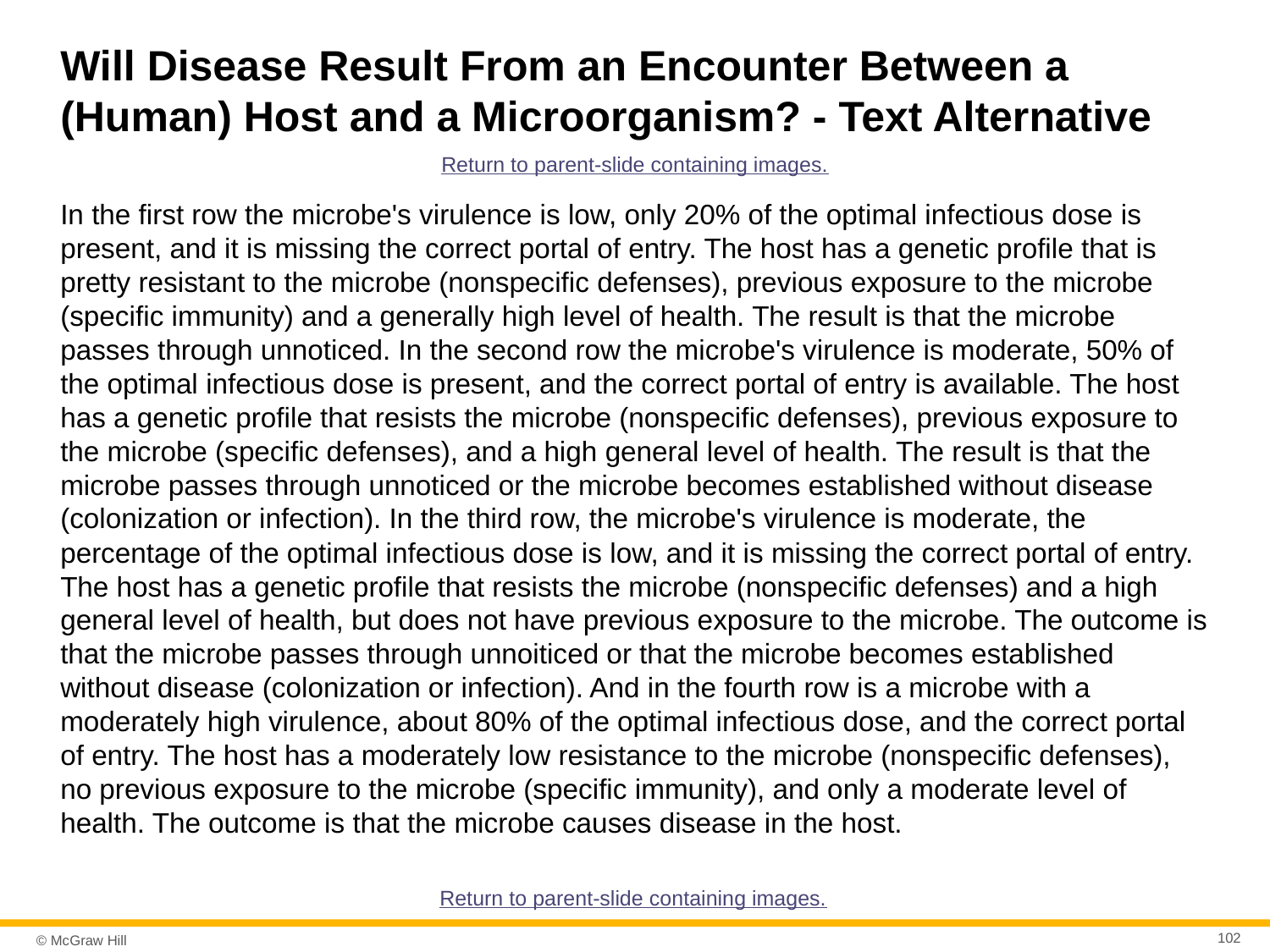

# Will Disease Result From an Encounter Between a (Human) Host and a Microorganism? - Text Alternative
Return to parent-slide containing images.
In the first row the microbe's virulence is low, only 20% of the optimal infectious dose is present, and it is missing the correct portal of entry. The host has a genetic profile that is pretty resistant to the microbe (nonspecific defenses), previous exposure to the microbe (specific immunity) and a generally high level of health. The result is that the microbe passes through unnoticed. In the second row the microbe's virulence is moderate, 50% of the optimal infectious dose is present, and the correct portal of entry is available. The host has a genetic profile that resists the microbe (nonspecific defenses), previous exposure to the microbe (specific defenses), and a high general level of health. The result is that the microbe passes through unnoticed or the microbe becomes established without disease (colonization or infection). In the third row, the microbe's virulence is moderate, the percentage of the optimal infectious dose is low, and it is missing the correct portal of entry. The host has a genetic profile that resists the microbe (nonspecific defenses) and a high general level of health, but does not have previous exposure to the microbe. The outcome is that the microbe passes through unnoiticed or that the microbe becomes established without disease (colonization or infection). And in the fourth row is a microbe with a moderately high virulence, about 80% of the optimal infectious dose, and the correct portal of entry. The host has a moderately low resistance to the microbe (nonspecific defenses), no previous exposure to the microbe (specific immunity), and only a moderate level of health. The outcome is that the microbe causes disease in the host.
Return to parent-slide containing images.